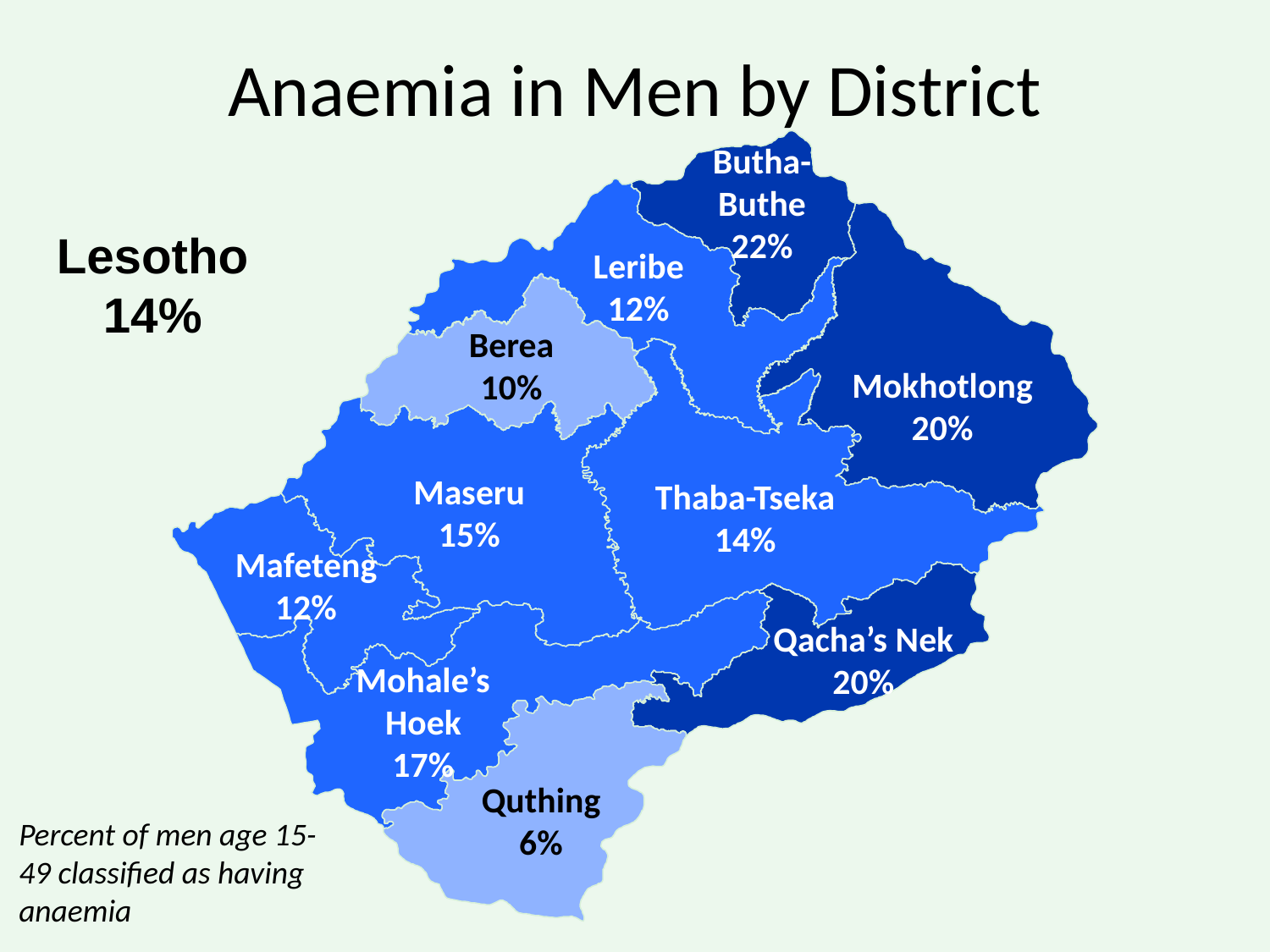

# Anaemia in Men by District

Butha-Buthe
22%
Lesotho
14%
Leribe
12%
Berea
10%
Mokhotlong
20%
Maseru
15%
Thaba-Tseka
14%
Mafeteng
12%
Qacha’s Nek
20%
Mohale’s Hoek
17%
Quthing
6%
Percent of men age 15-49 classified as having anaemia